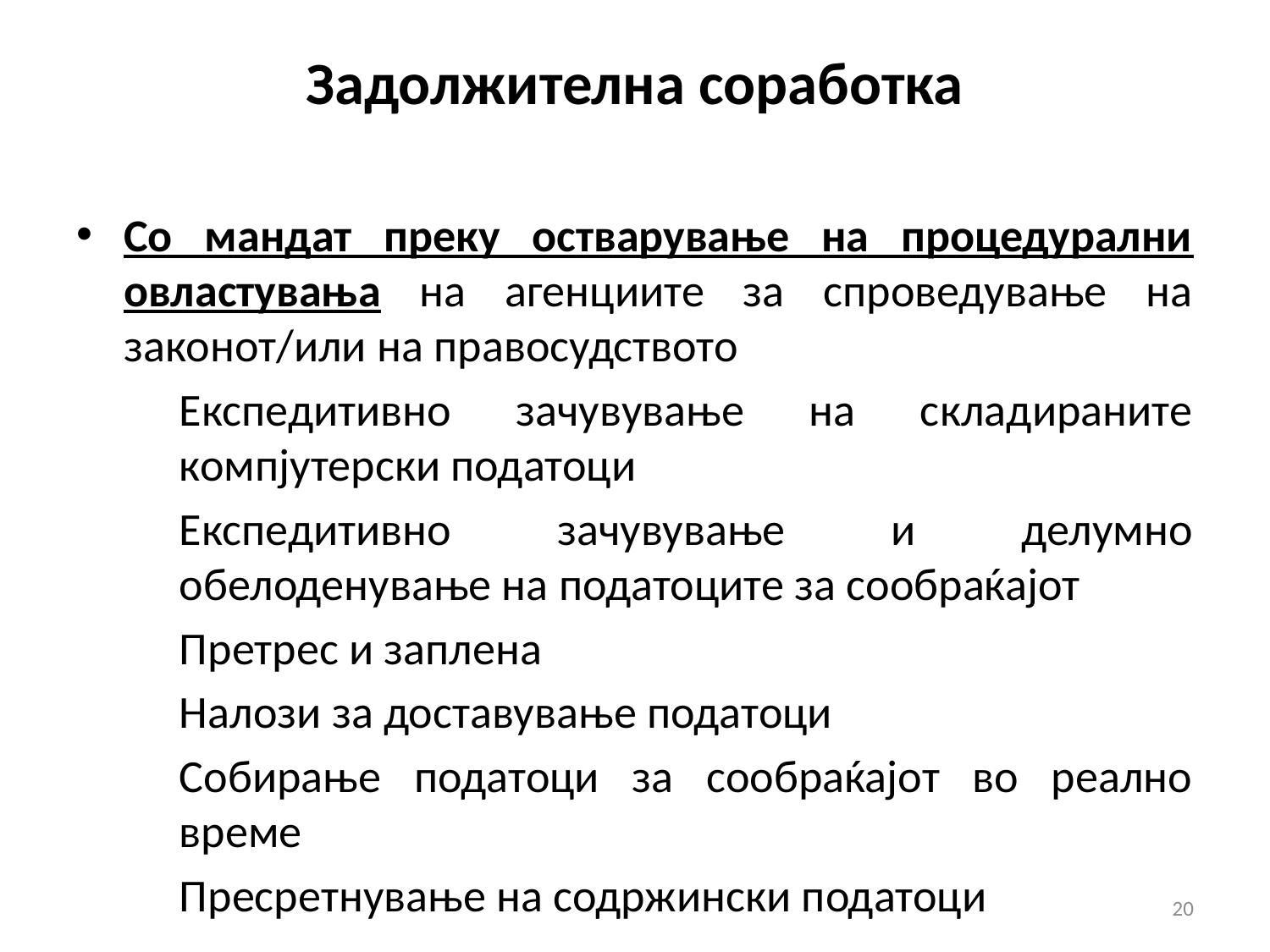

# Задолжителна соработка
Со мандат преку остварување на процедурални овластувања на агенциите за спроведување на законот/или на правосудството
Експедитивно зачувување на складираните компјутерски податоци
Експедитивно зачувување и делумно обелоденување на податоците за сообраќајот
Претрес и заплена
Налози за доставување податоци
Собирање податоци за сообраќајот во реално време
Пресретнување на содржински податоци
20